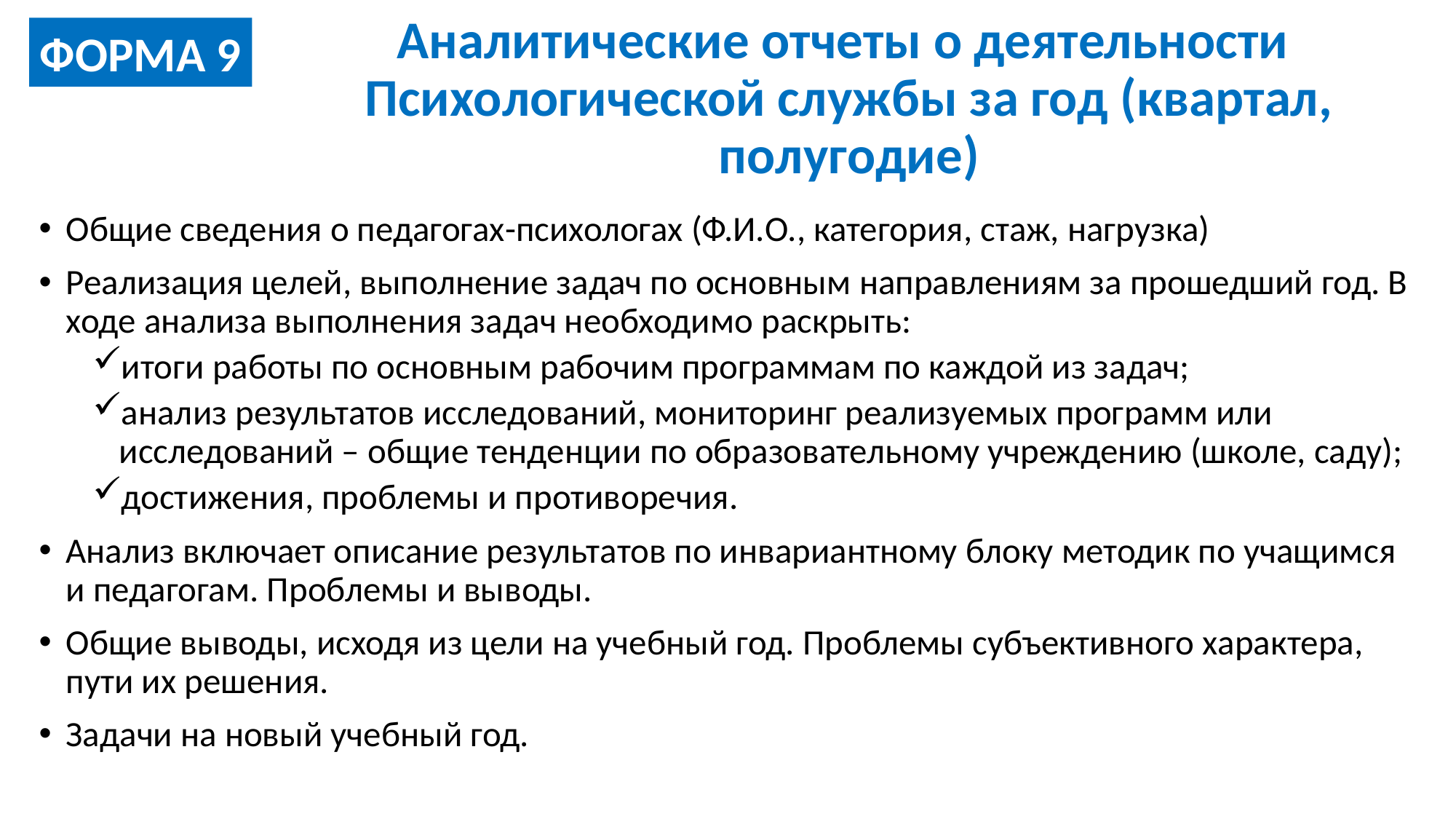

ФОРМА 9
Аналитические отчеты о деятельности
Психологической службы за год (квартал, полугодие)
Общие сведения о педагогах-психологах (Ф.И.О., категория, стаж, нагрузка)
Реализация целей, выполнение задач по основным направлениям за прошедший год. В ходе анализа выполнения задач необходимо раскрыть:
итоги работы по основным рабочим программам по каждой из задач;
анализ результатов исследований, мониторинг реализуемых программ или исследований – общие тенденции по образовательному учреждению (школе, саду);
достижения, проблемы и противоречия.
Анализ включает описание результатов по инвариантному блоку методик по учащимся и педагогам. Проблемы и выводы.
Общие выводы, исходя из цели на учебный год. Проблемы субъективного характера, пути их решения.
Задачи на новый учебный год.